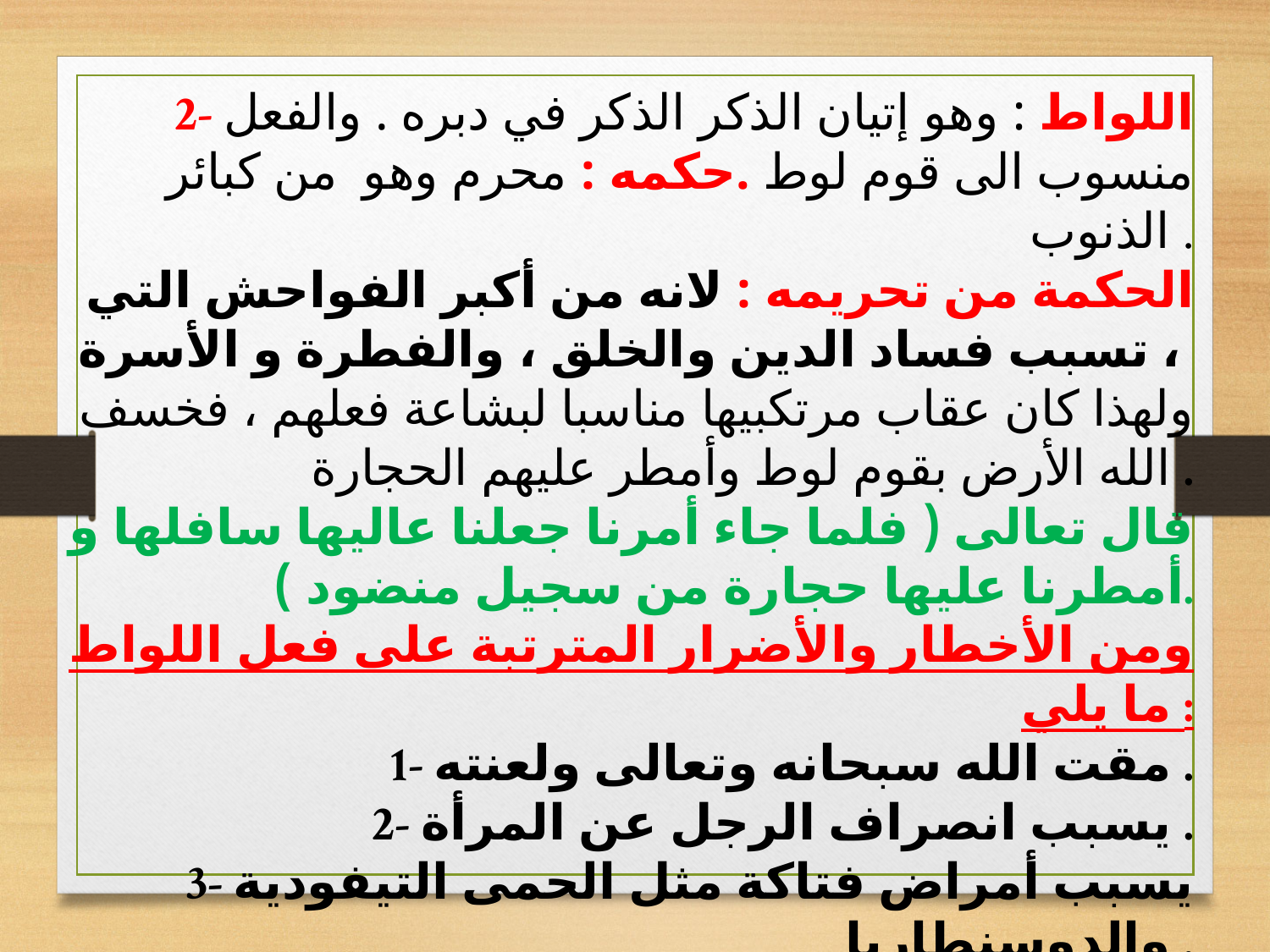

2- اللواط : وهو إتيان الذكر الذكر في دبره . والفعل منسوب الى قوم لوط .حكمه : محرم وهو  من كبائر الذنوب .
الحكمة من تحريمه : لانه من أكبر الفواحش التي تسبب فساد الدين والخلق ، والفطرة و الأسرة ،
ولهذا كان عقاب مرتكبيها مناسبا لبشاعة فعلهم ، فخسف الله الأرض بقوم لوط وأمطر عليهم الحجارة .
قال تعالى ( فلما جاء أمرنا جعلنا عاليها سافلها و أمطرنا عليها حجارة من سجيل منضود ).
ومن الأخطار والأضرار المترتبة على فعل اللواط ما يلي :
1- مقت الله سبحانه وتعالى ولعنته .
2- يسبب انصراف الرجل عن المرأة .
3- يسبب أمراض فتاكة مثل الحمى التيفودية والدوسنطاريا .
4- اللواط لوثة أخلاقية ، ومرض نفسي ، وفساد للطباع .